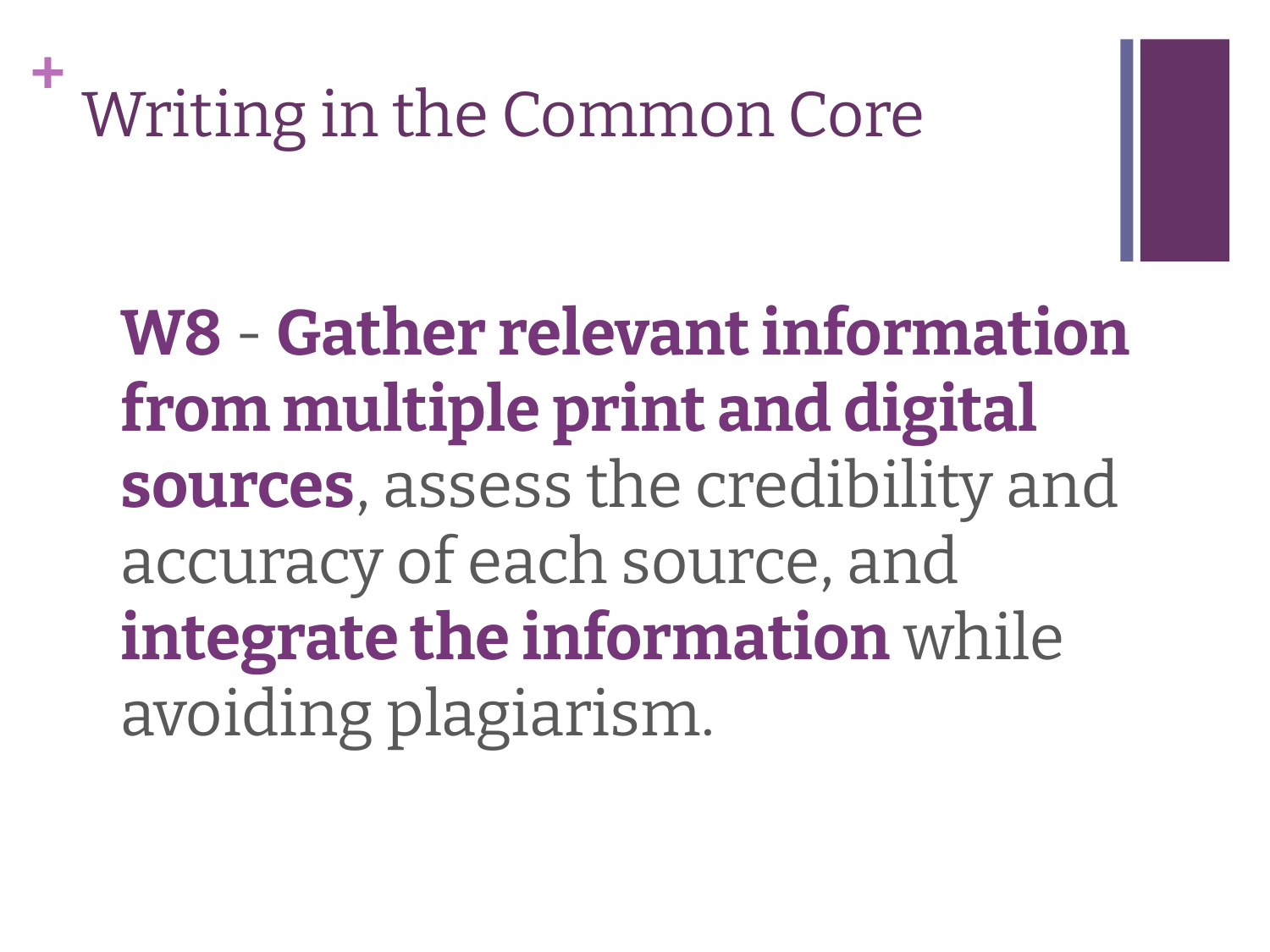

# Writing in the Common Core
W8 - Gather relevant information from multiple print and digital sources, assess the credibility and accuracy of each source, and integrate the information while avoiding plagiarism.